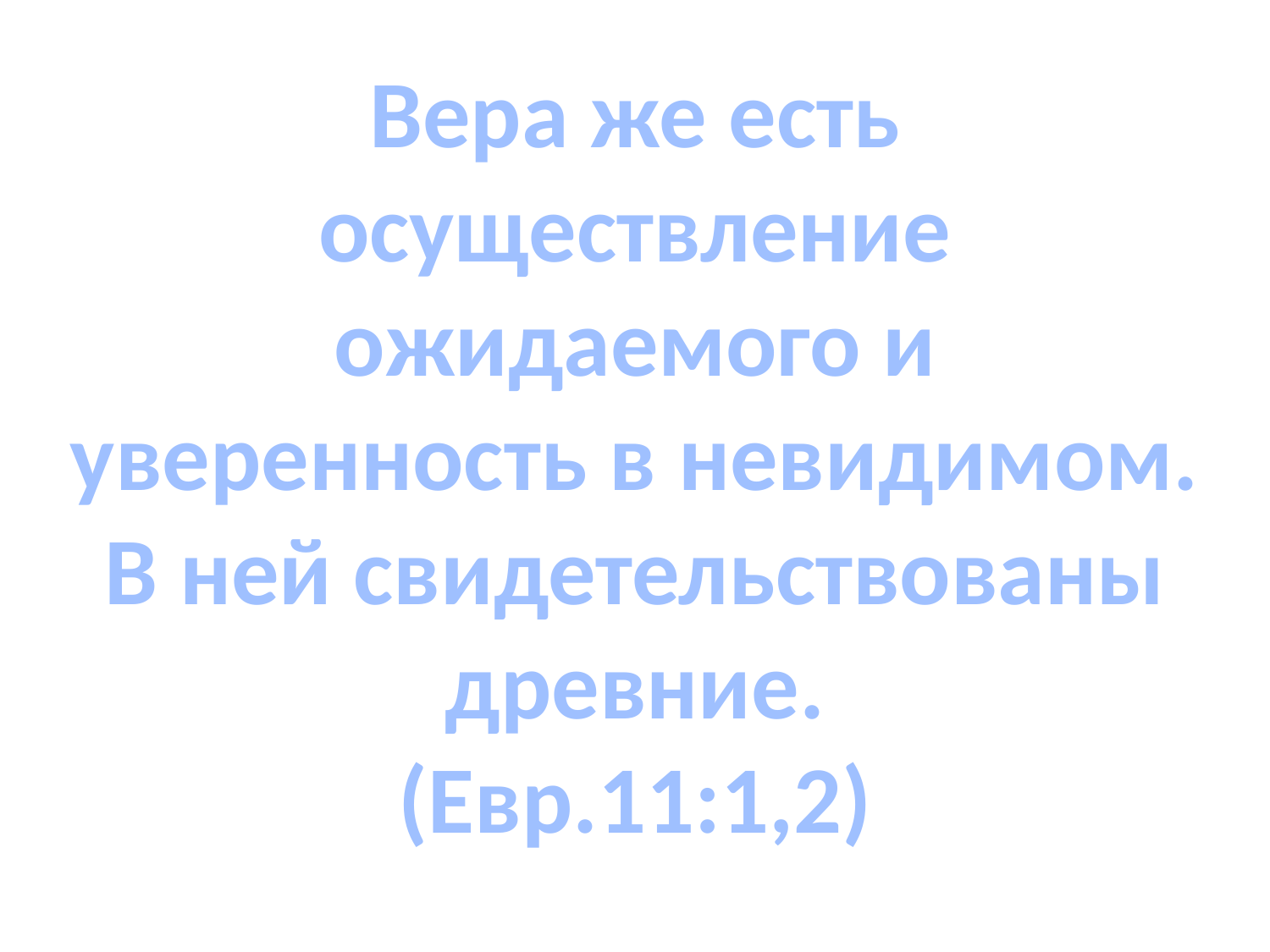

Вера же есть осуществление ожидаемого и уверенность в невидимом.
В ней свидетельствованы древние.
(Евр.11:1,2)